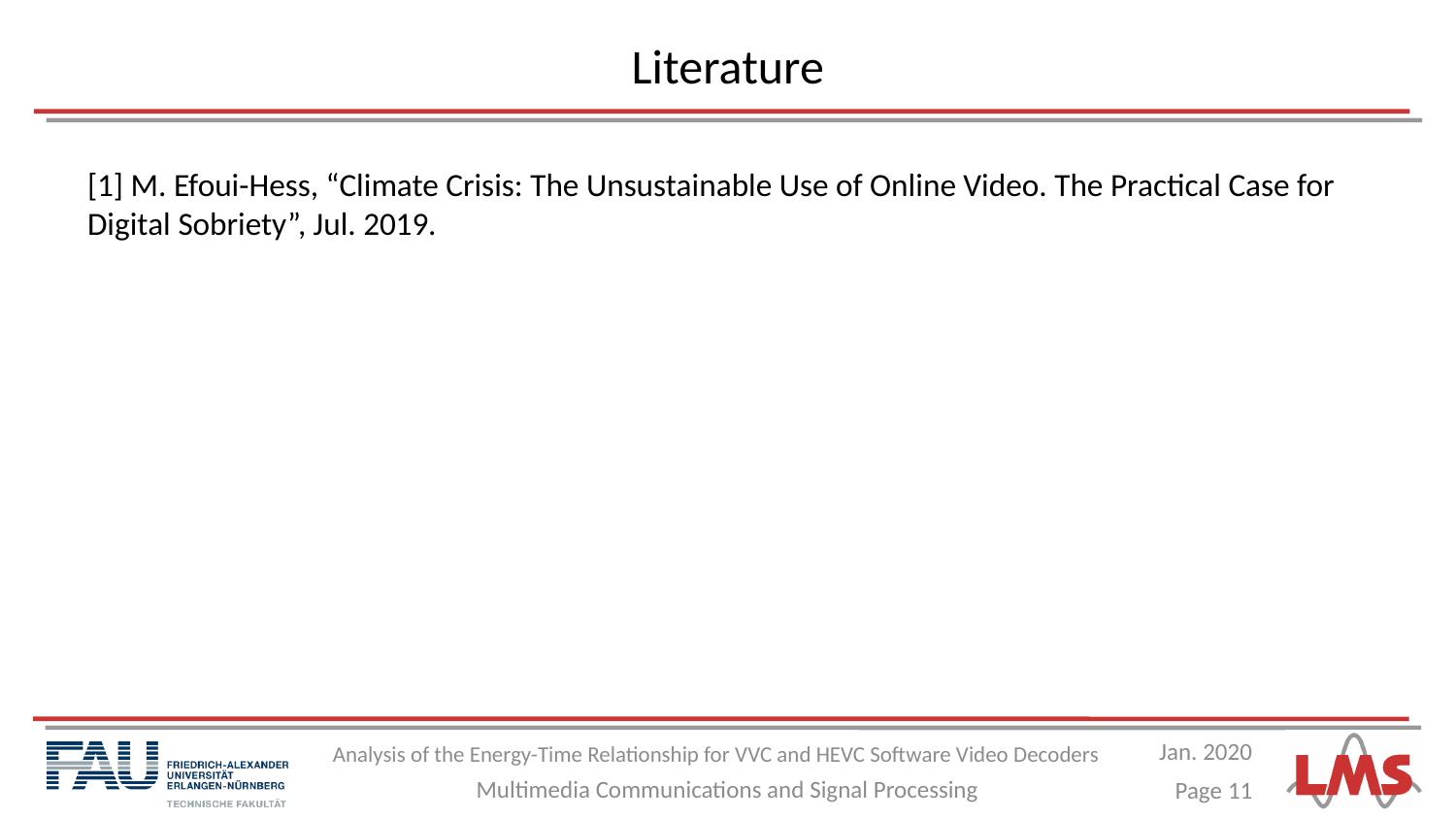

# Literature
[1] M. Efoui-Hess, “Climate Crisis: The Unsustainable Use of Online Video. The Practical Case for Digital Sobriety”, Jul. 2019.